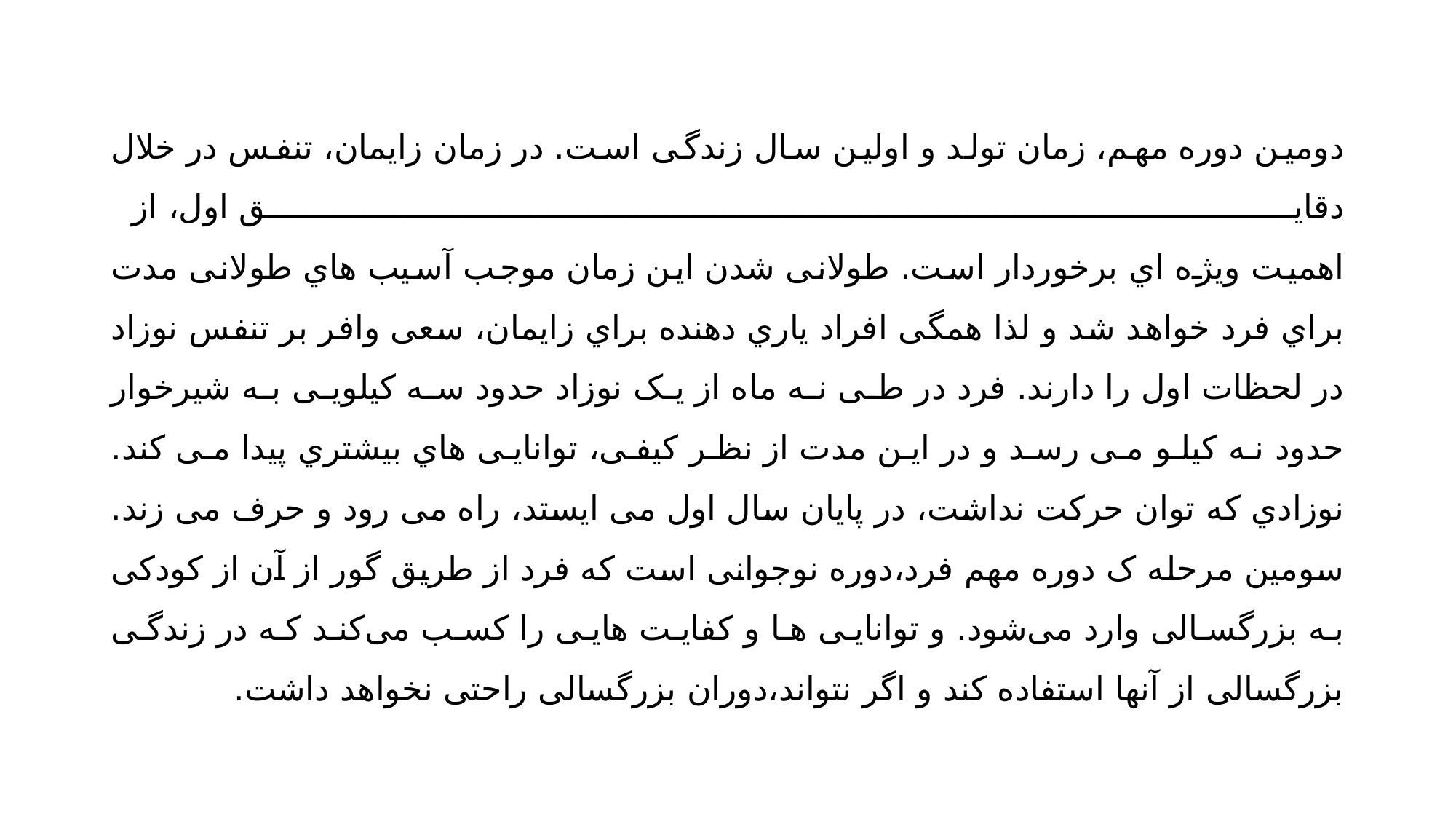

دومین دوره مهم، زمان تولد و اولین سال زندگی است. در زمان زایمان، تنفس در خلال دقایق اول، از 
اهمیت ویژه اي برخوردار است. طولانی شدن این زمان موجب آسیب هاي طولانی مدت براي فرد خواهد شد و لذا همگی افراد یاري دهنده براي زایمان، سعی وافر بر تنفس نوزاد در لحظات اول را دارند. فرد در طی نه ماه از یک نوزاد حدود سه کیلویی به شیرخوار حدود نه کیلو می رسد و در این مدت از نظر کیفی، توانایی هاي بیشتري پیدا می کند. نوزادي که توان حرکت نداشت، در پایان سال اول می ایستد، راه می رود و حرف می زند. سومین مرحله ک دوره مهم فرد،دوره نوجوانی است که فرد از طریق گور از آن از کودکی به بزرگسالی وارد می‌شود. و توانایی ها و کفایت هایی را کسب می‌کند که در زندگی بزرگسالی از آنها استفاده کند و اگر نتواند،دوران بزرگسالی راحتی نخواهد داشت.